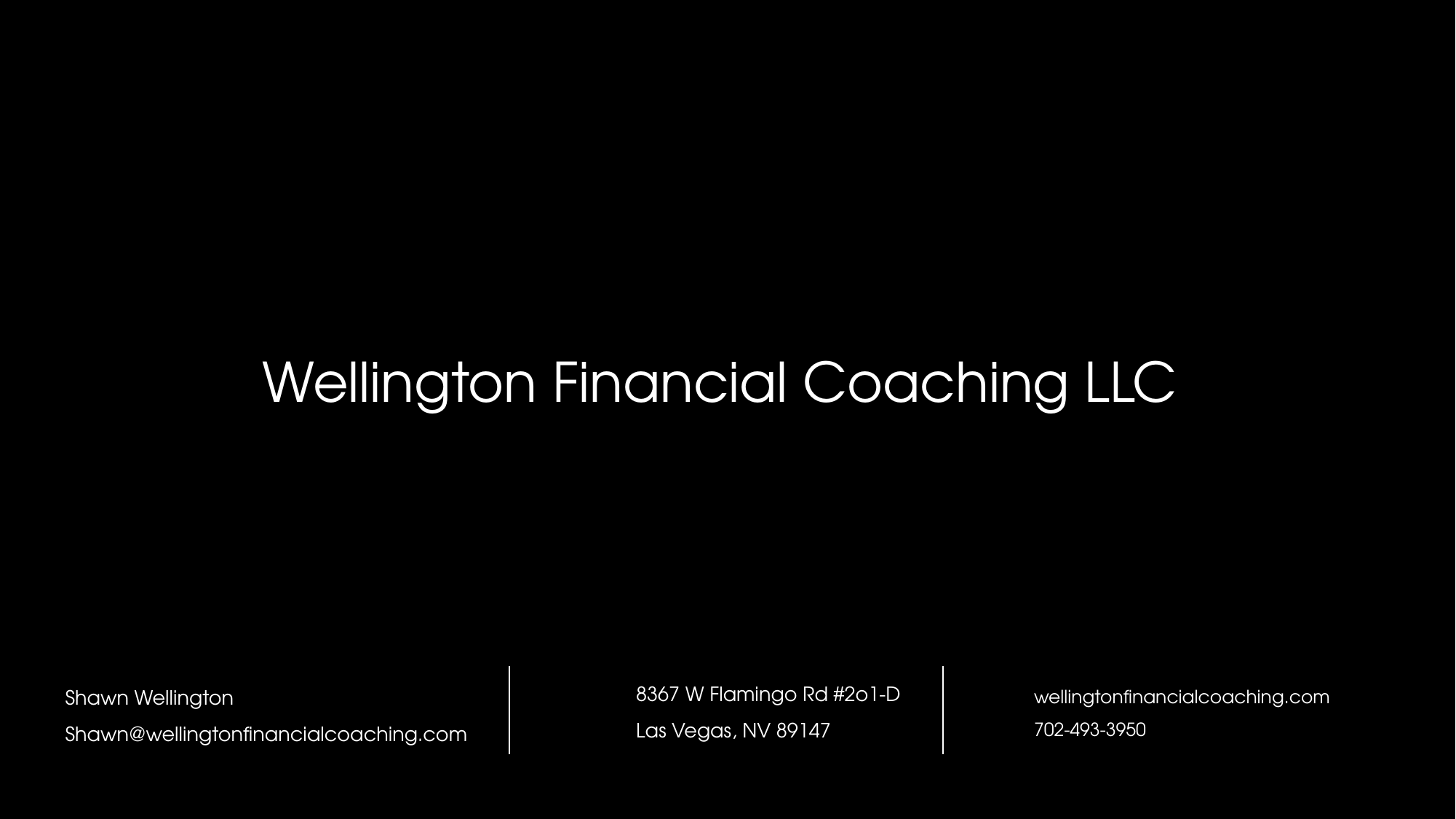

# Wellington Financial Coaching LLC

Shawn Wellington
Shawn@wellingtonfinancialcoaching.com

8367 W Flamingo Rd #2o1-D
Las Vegas, NV 89147
wellingtonfinancialcoaching.com
702-493-3950